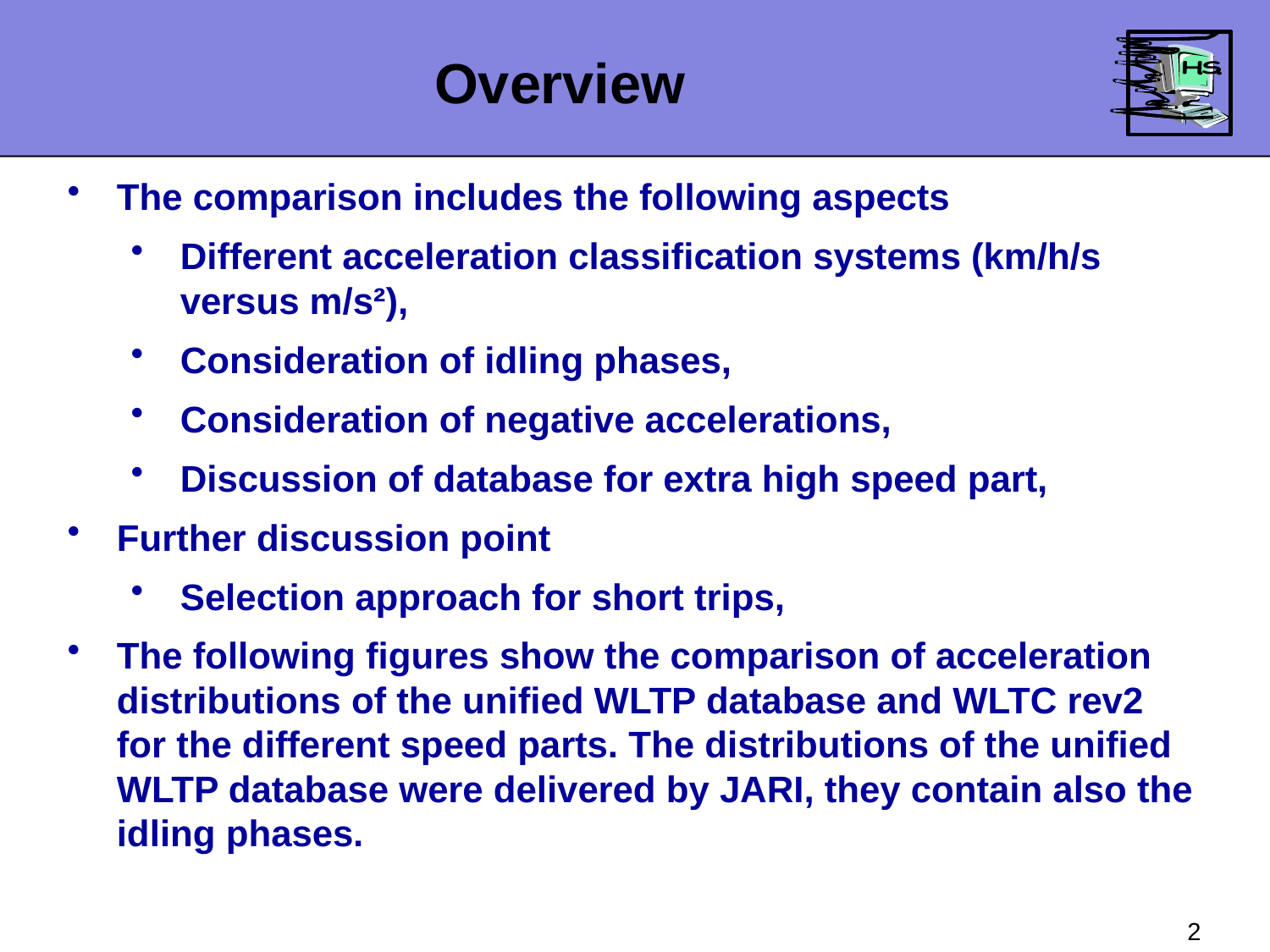

Overview
The comparison includes the following aspects
Different acceleration classification systems (km/h/s versus m/s²),
Consideration of idling phases,
Consideration of negative accelerations,
Discussion of database for extra high speed part,
Further discussion point
Selection approach for short trips,
The following figures show the comparison of acceleration distributions of the unified WLTP database and WLTC rev2 for the different speed parts. The distributions of the unified WLTP database were delivered by JARI, they contain also the idling phases.

2